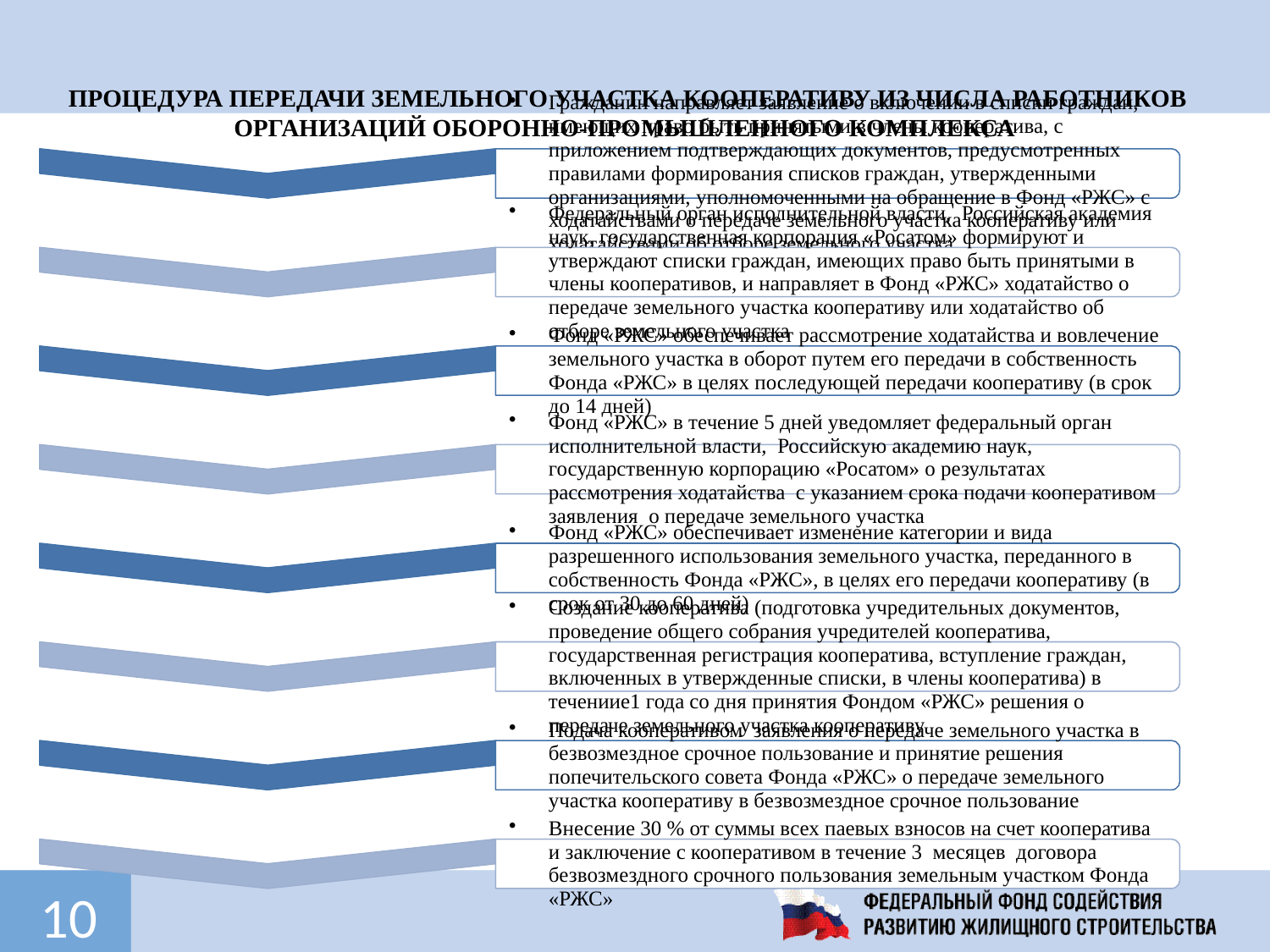

ПРОЦЕДУРА ПЕРЕДАЧИ ЗЕМЕЛЬНОГО УЧАСТКА КООПЕРАТИВУ ИЗ ЧИСЛА РАБОТНИКОВ ОРГАНИЗАЦИЙ ОБОРОННО-ПРОМЫШЛЕННОГО КОМПЛЕКСА
Фонд «РЖС» в течение 5 дней уведомляет федеральный орган исполнительной власти,  Российскую академию наук, государственную корпорацию «Росатом» о результатах рассмотрения ходатайства  с указанием срока подачи кооперативом заявления  о передаче земельного участка
Подача кооперативом  заявления о передаче земельного участка в безвозмездное срочное пользование и принятие решения попечительского совета Фонда «РЖС» о передаче земельного участка кооперативу в безвозмездное срочное пользование
Внесение 30 % от суммы всех паевых взносов на счет кооператива и заключение с кооперативом в течение 3  месяцев  договора безвозмездного срочного пользования земельным участком Фонда «РЖС»
10